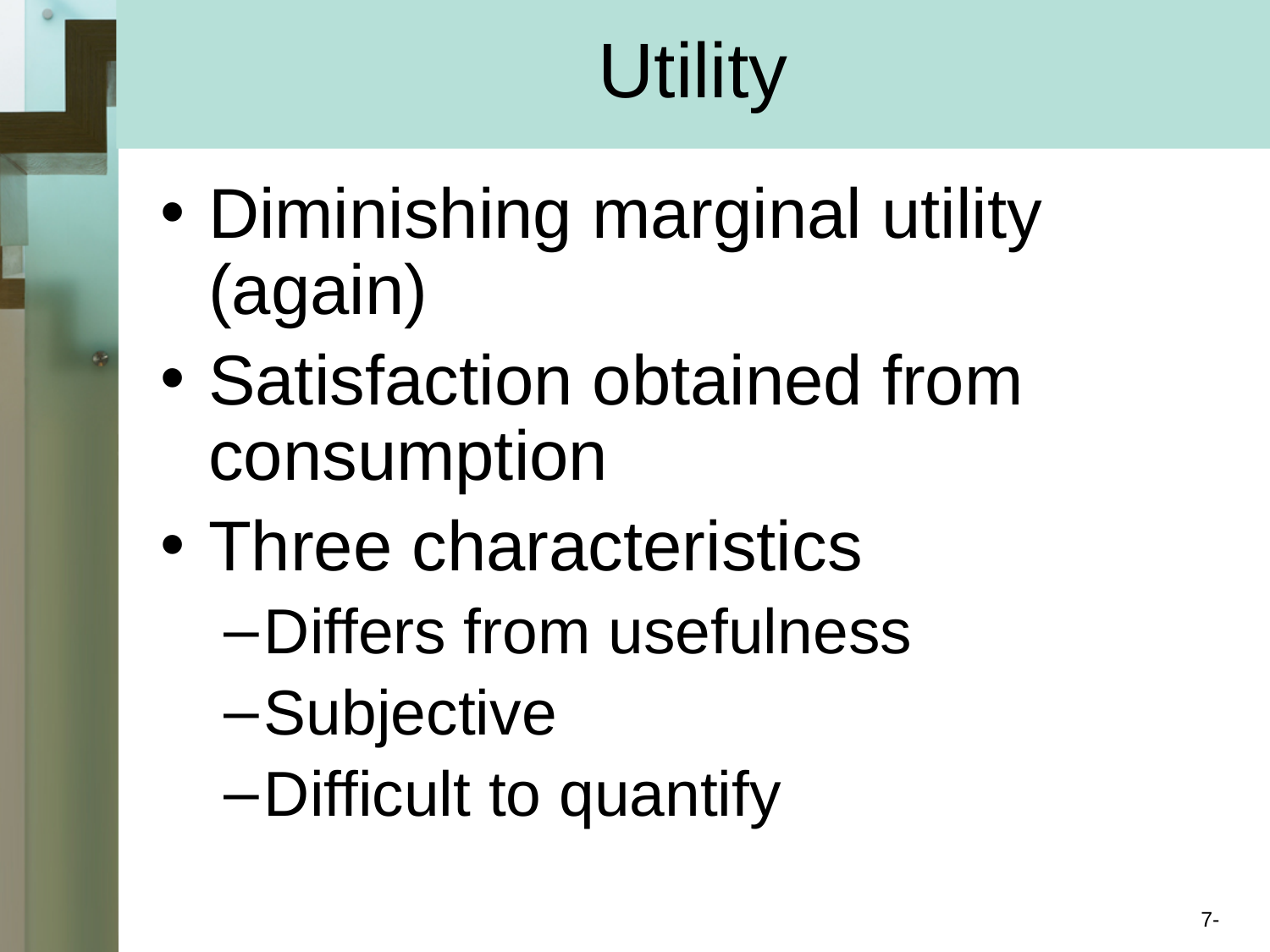

# Utility
Diminishing marginal utility (again)
Satisfaction obtained from consumption
Three characteristics
Differs from usefulness
Subjective
Difficult to quantify

7-